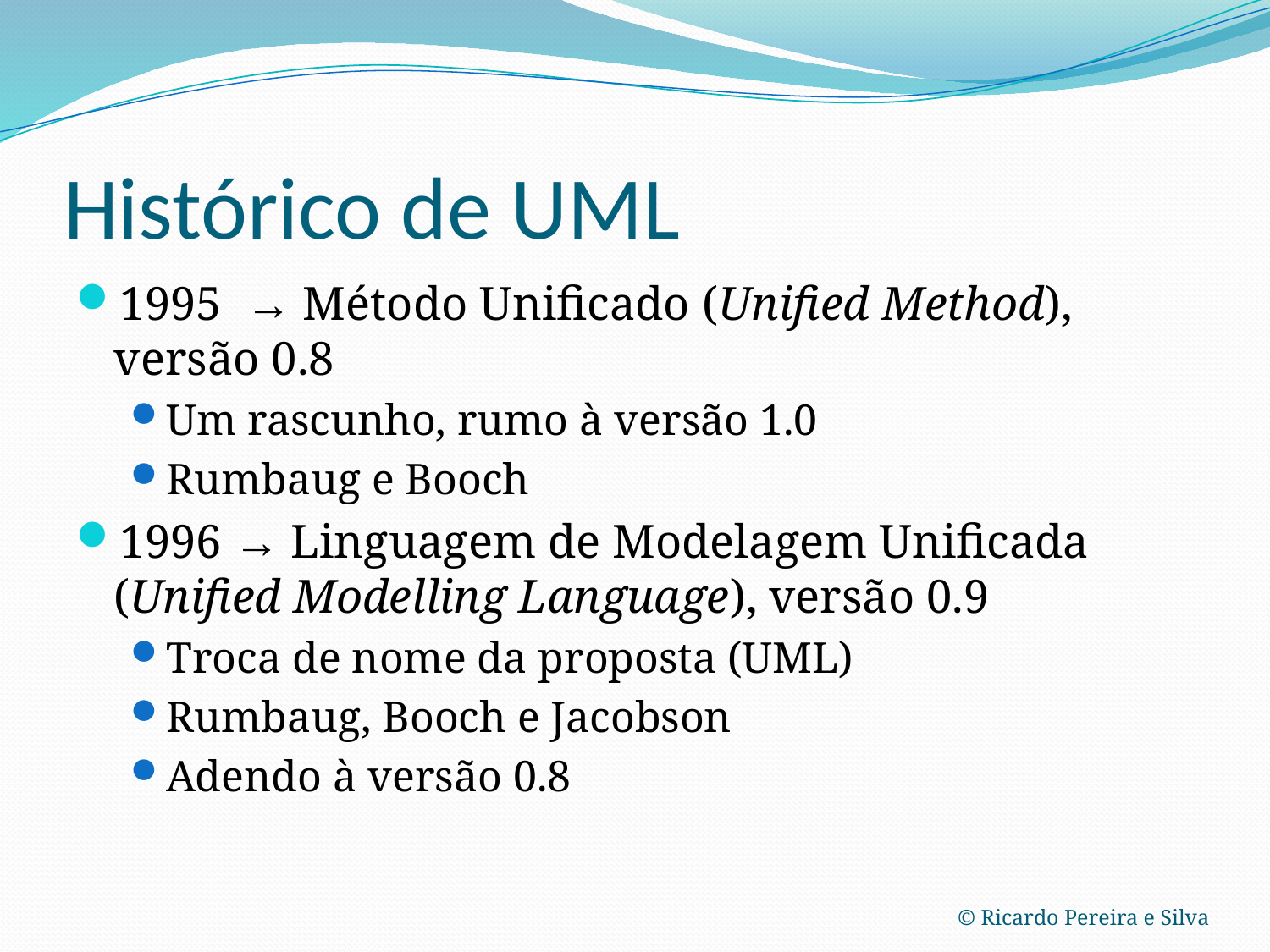

# Histórico de UML
1995  → Método Unificado (Unified Method), versão 0.8
Um rascunho, rumo à versão 1.0
Rumbaug e Booch
1996 → Linguagem de Modelagem Unificada (Unified Modelling Language), versão 0.9
Troca de nome da proposta (UML)
Rumbaug, Booch e Jacobson
Adendo à versão 0.8
© Ricardo Pereira e Silva